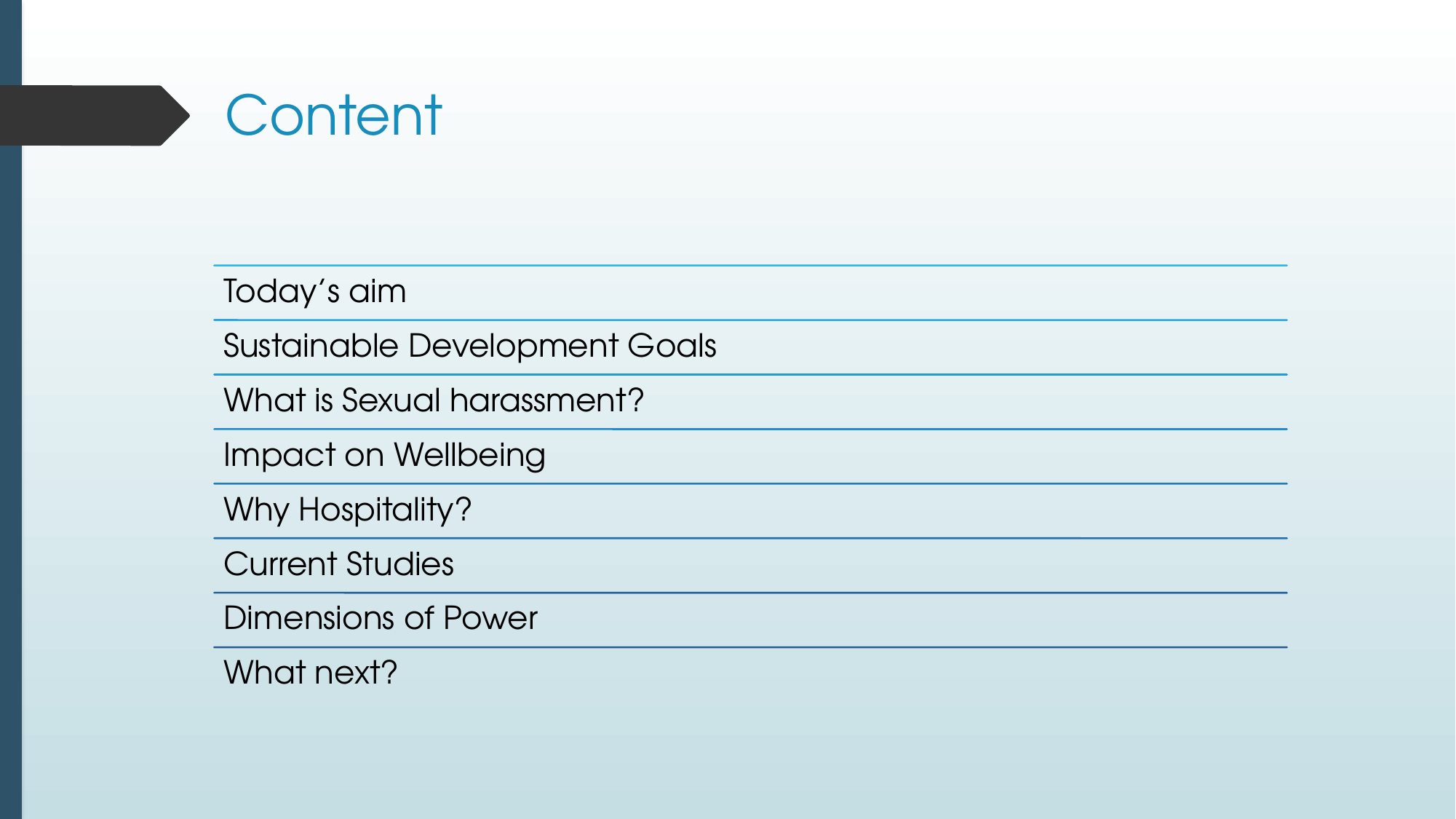

# Content

Today’s aim
Sustainable Development Goals
What is Sexual harassment?
Impact on Wellbeing
Why Hospitality?
Current Studies
Dimensions of Power
What next?